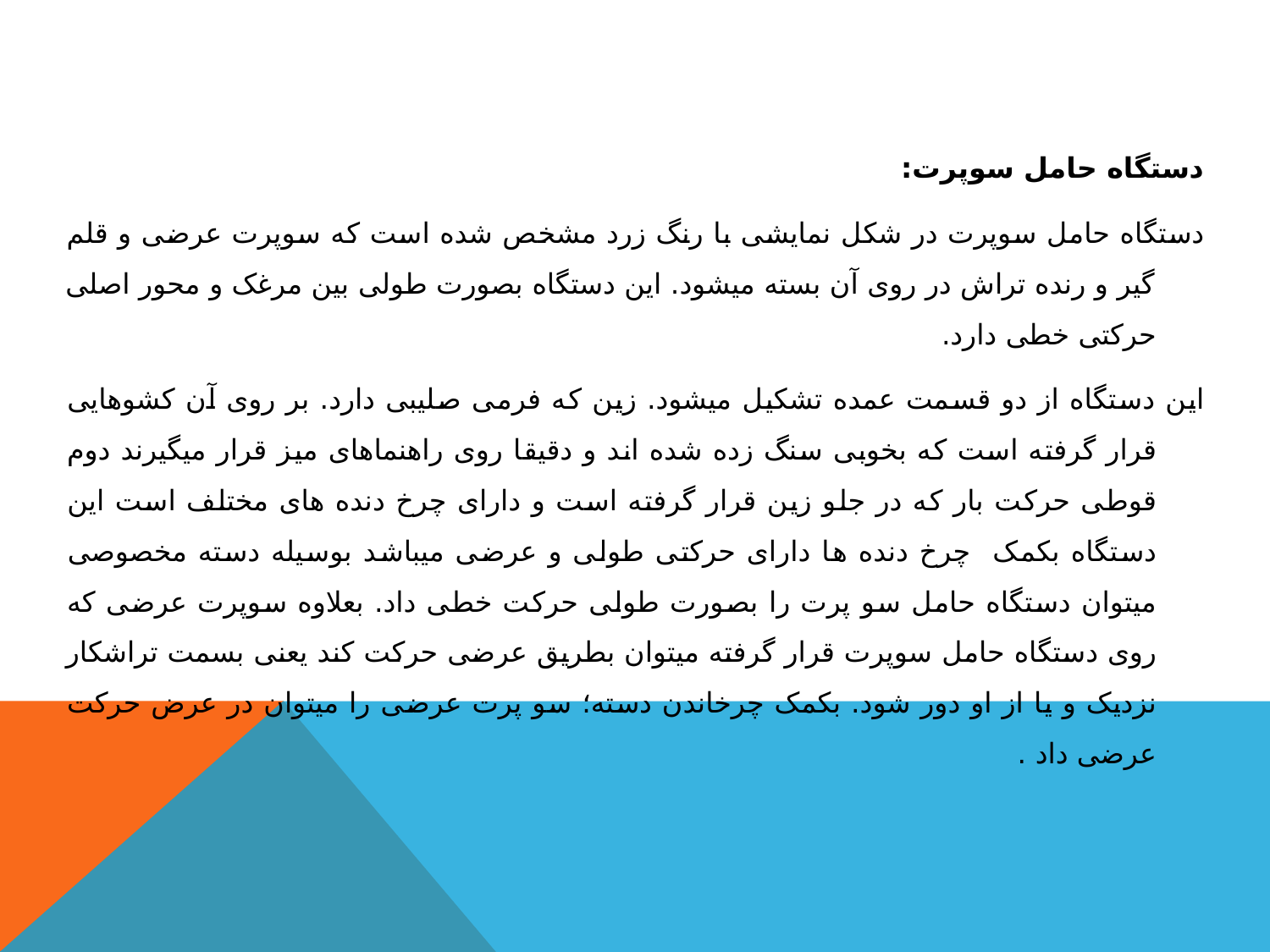

#
دستگاه حامل سوپرت:
دستگاه حامل سوپرت در شکل نمایشی با رنگ زرد مشخص شده است که سوپرت عرضی و قلم گیر و رنده تراش در روی آن بسته میشود. این دستگاه بصورت طولی بین مرغک و محور اصلی حرکتی خطی دارد.
این دستگاه از دو قسمت عمده تشکیل میشود. زین که فرمی صلیبی دارد. بر روی آن کشوهایی قرار گرفته است که بخوبی سنگ زده شده اند و دقیقا روی راهنماهای میز قرار میگیرند دوم قوطی حرکت بار که در جلو زین قرار گرفته است و دارای چرخ دنده های مختلف است این دستگاه بکمک  چرخ دنده ها دارای حرکتی طولی و عرضی میباشد بوسیله دسته مخصوصی میتوان دستگاه حامل سو پرت را بصورت طولی حرکت خطی داد. بعلاوه سوپرت عرضی که روی دستگاه حامل سوپرت قرار گرفته میتوان بطریق عرضی حرکت کند یعنی بسمت تراشکار نزدیک و یا از او دور شود. بکمک چرخاندن دسته؛ سو پرت عرضی را میتوان در عرض حرکت عرضی داد .